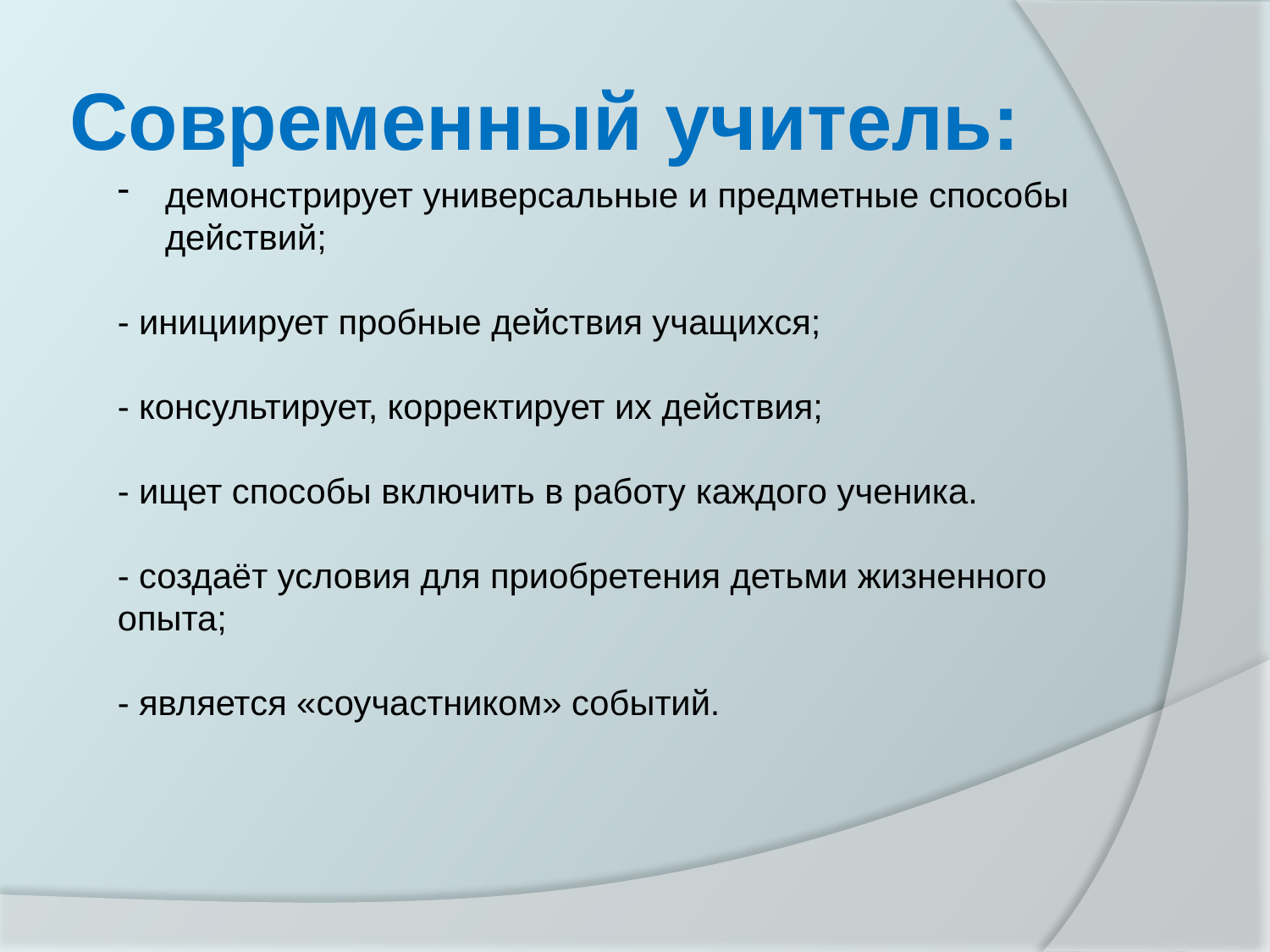

# Современный учитель:
демонстрирует универсальные и предметные способы действий;

- инициирует пробные действия учащихся;

- консультирует, корректирует их действия;

- ищет способы включить в работу каждого ученика.

- создаёт условия для приобретения детьми жизненного опыта;

- является «соучастником» событий.